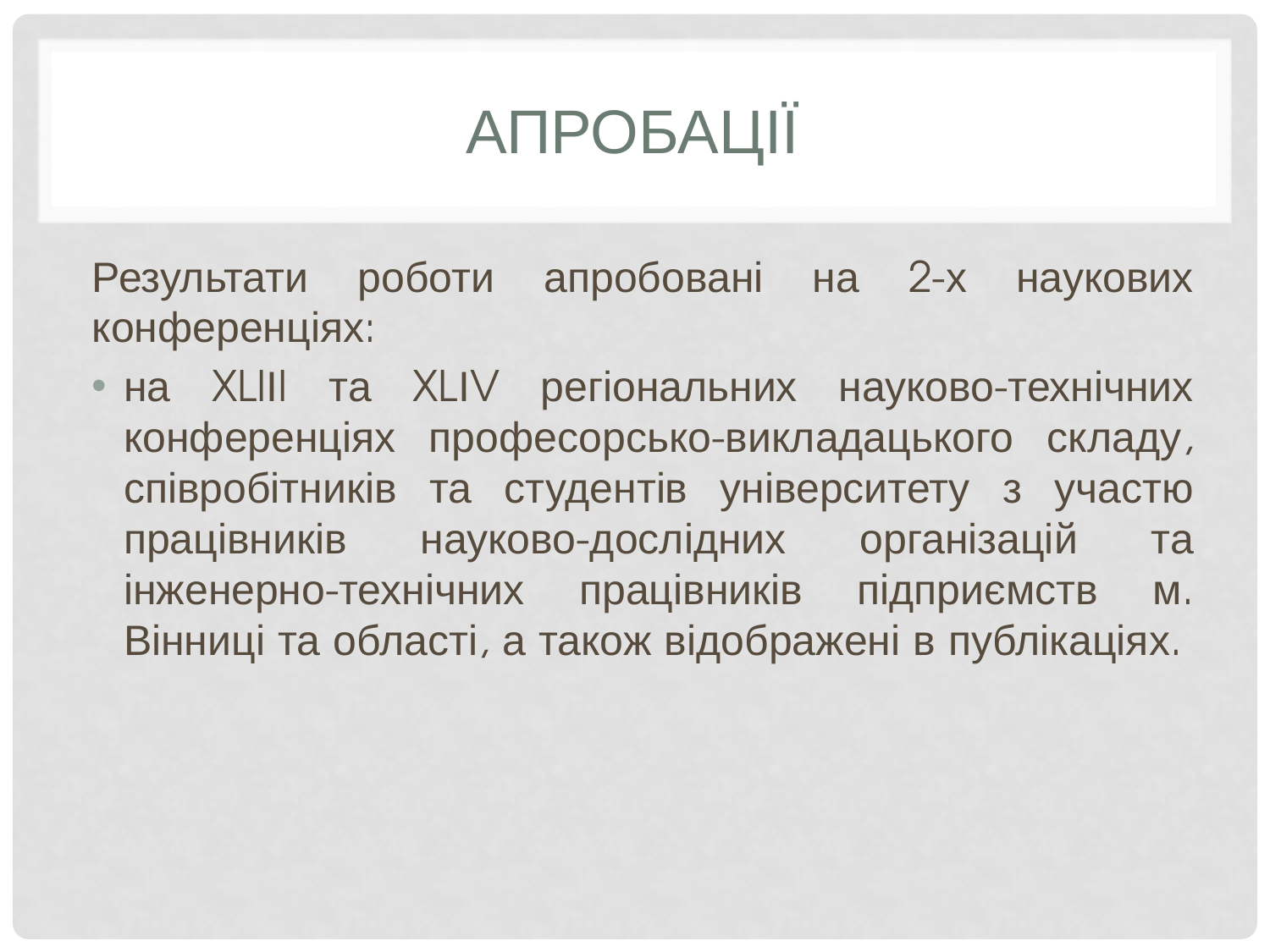

# апробації
Результати роботи апробовані на 2-х наукових конференціях:
на XLIІI та XLІV регіональних науково-технічних конференціях професорсько-викладацького складу, співробітників та студентів університету з участю працівників науково-дослідних організацій та інженерно-технічних працівників підприємств м. Вінниці та області, а також відображені в публікаціях.